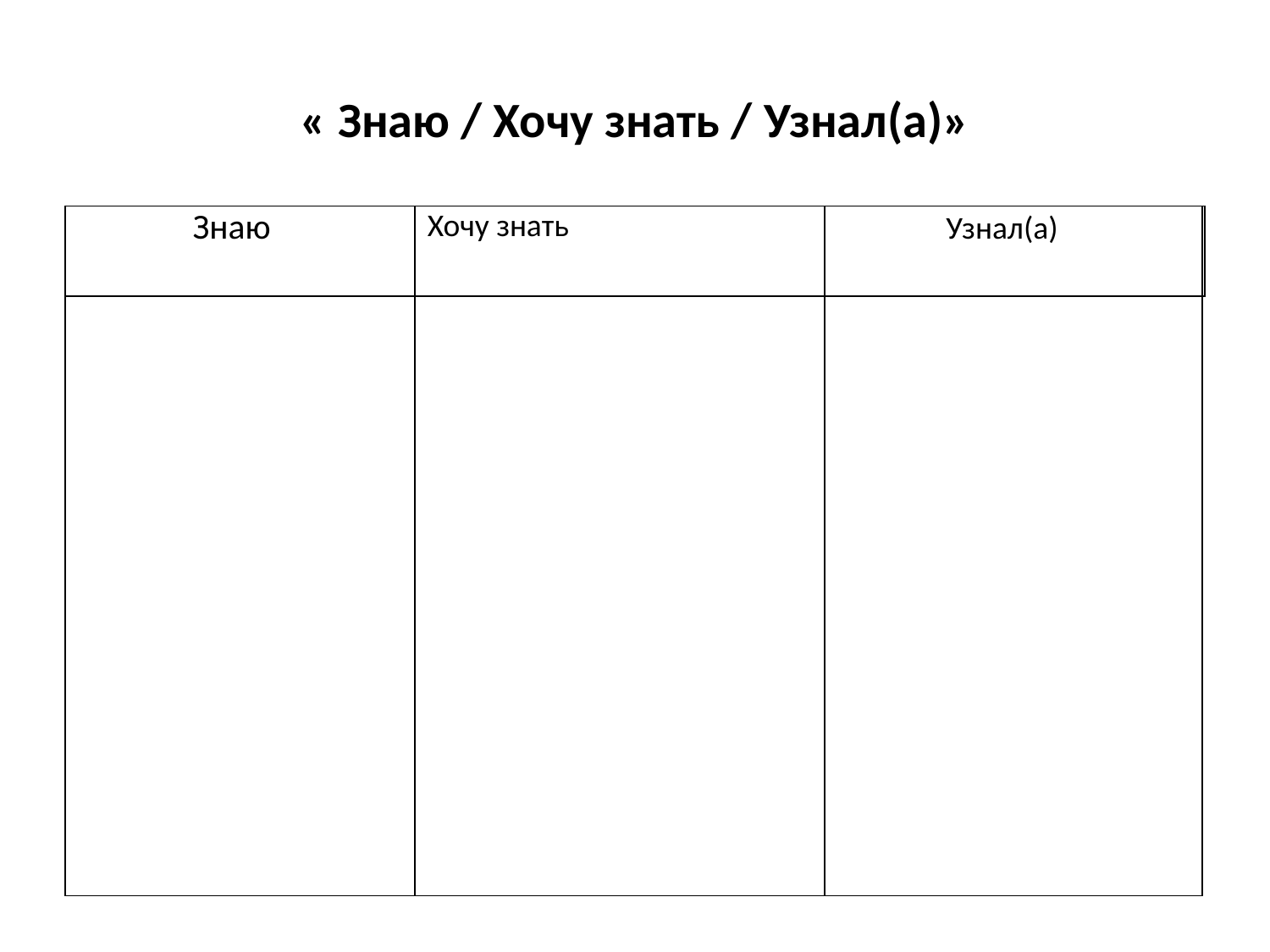

# « Знаю / Хочу знать / Узнал(а)»
|  | Хочу знать |  |
| --- | --- | --- |
| Знаю Узнал(а) |
| --- |